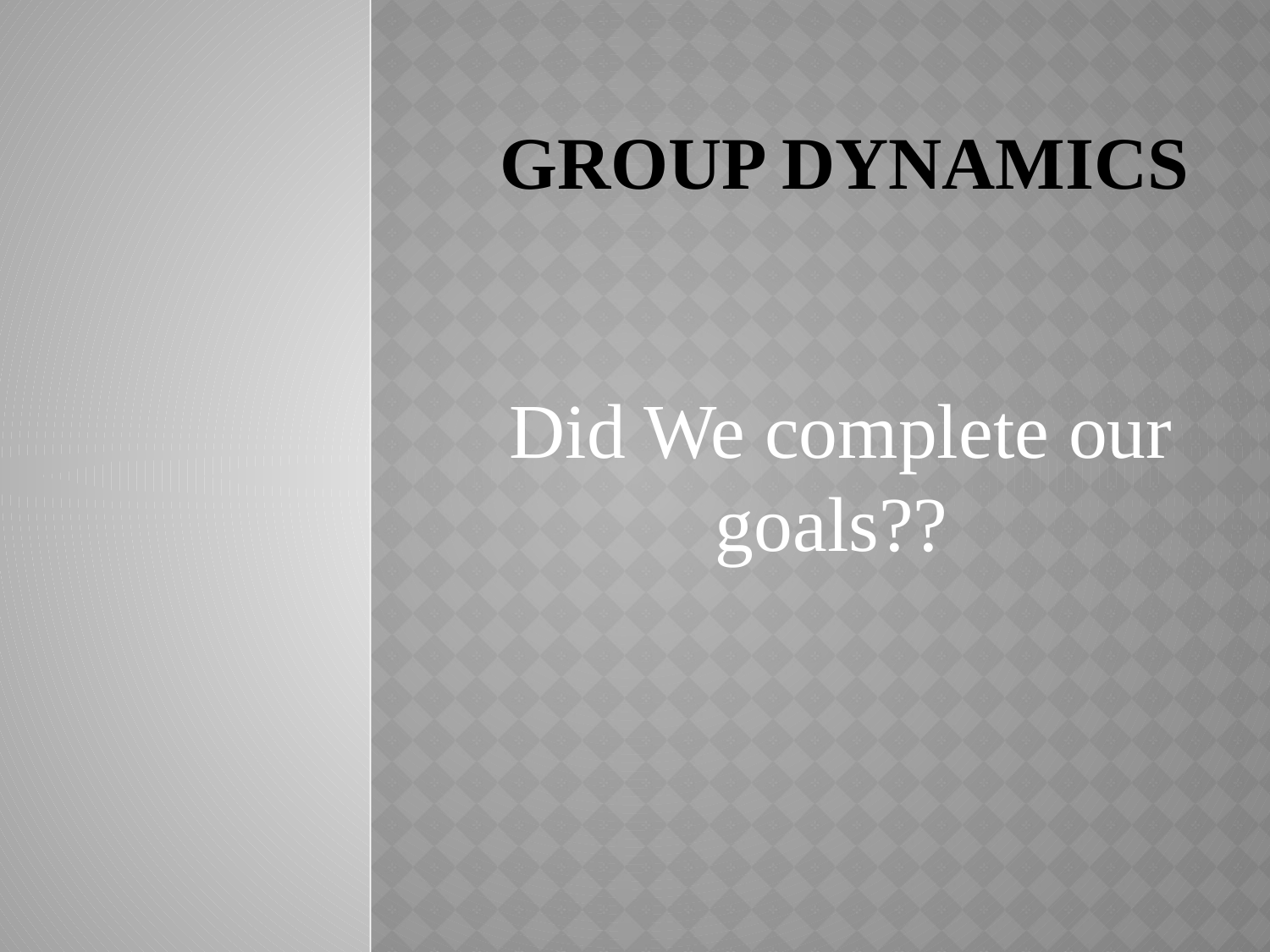

# Group dynamics
Did We complete our goals??